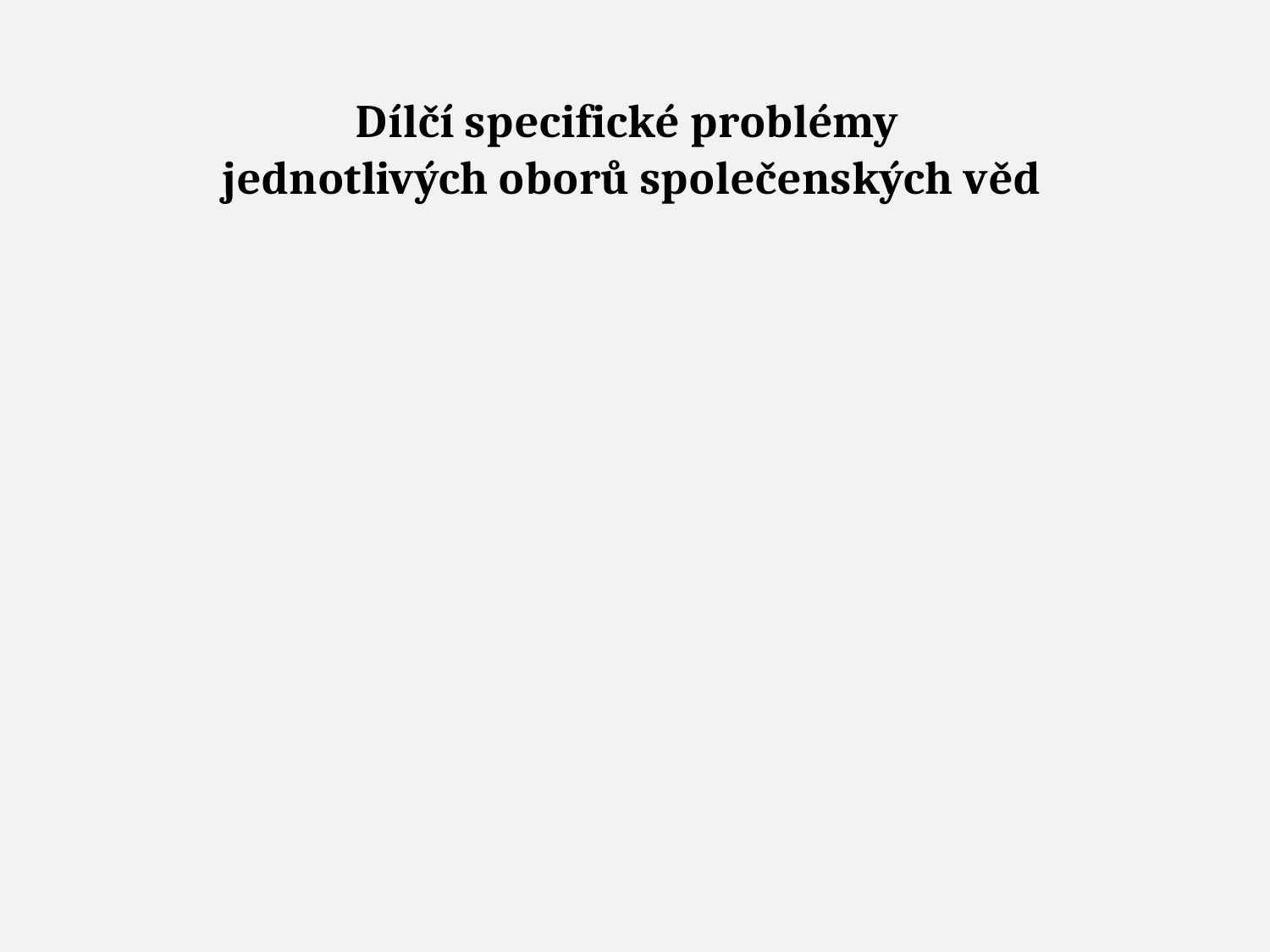

# Dílčí specifické problémy jednotlivých oborů společenských věd